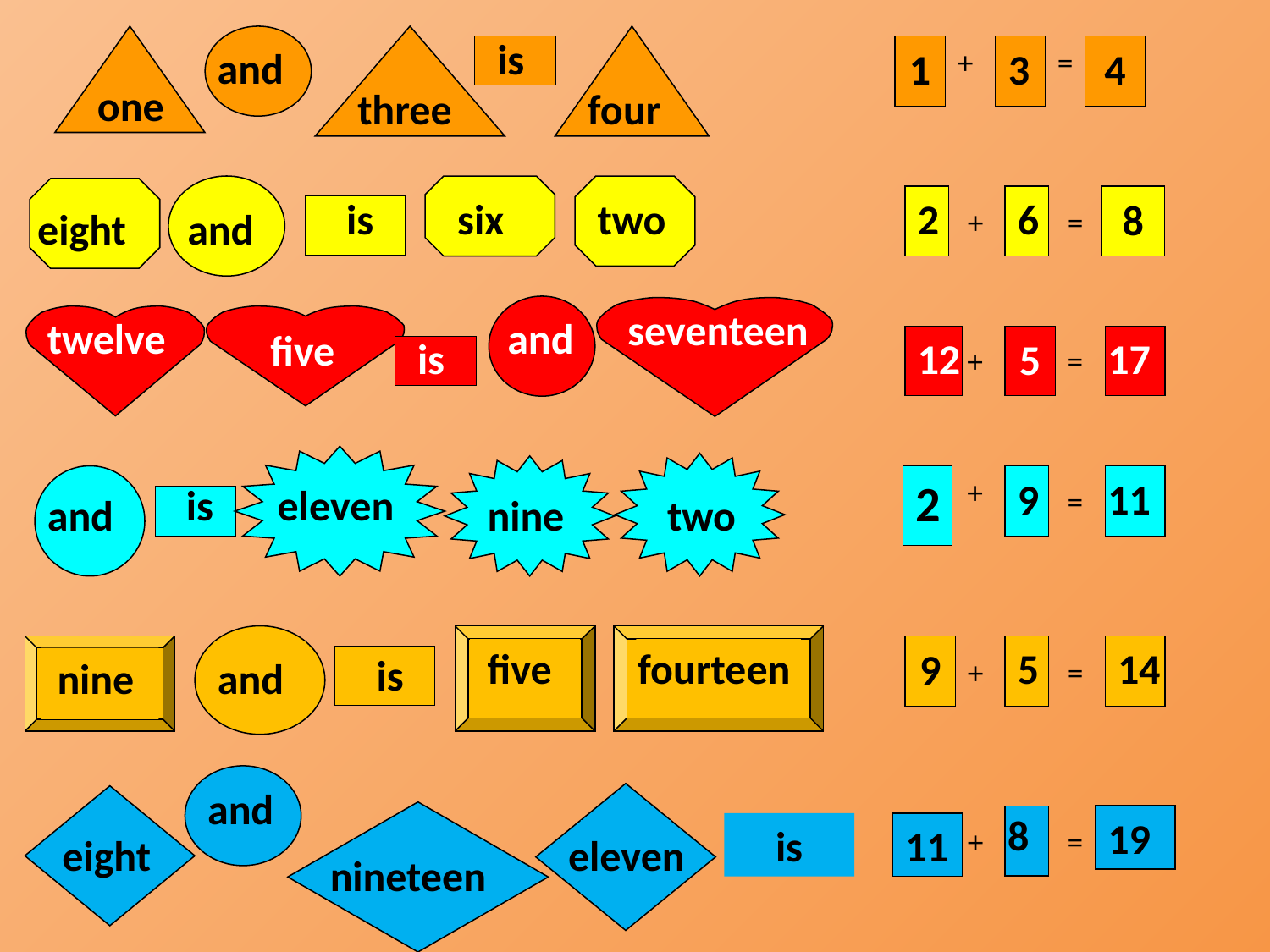

is

and

1
+
3
=
4
one
three
four

is
six
two

2

6
8
eight
and

+
=

seventeen

twelve

and
five

5

is
12
17
+
=

2
+

9
11

is
eleven
=
and
nine
two

five
fourteen
9

5

14
is
nine
and

+
=

and

8

19
is
11
+
=
eight
eleven
nineteen